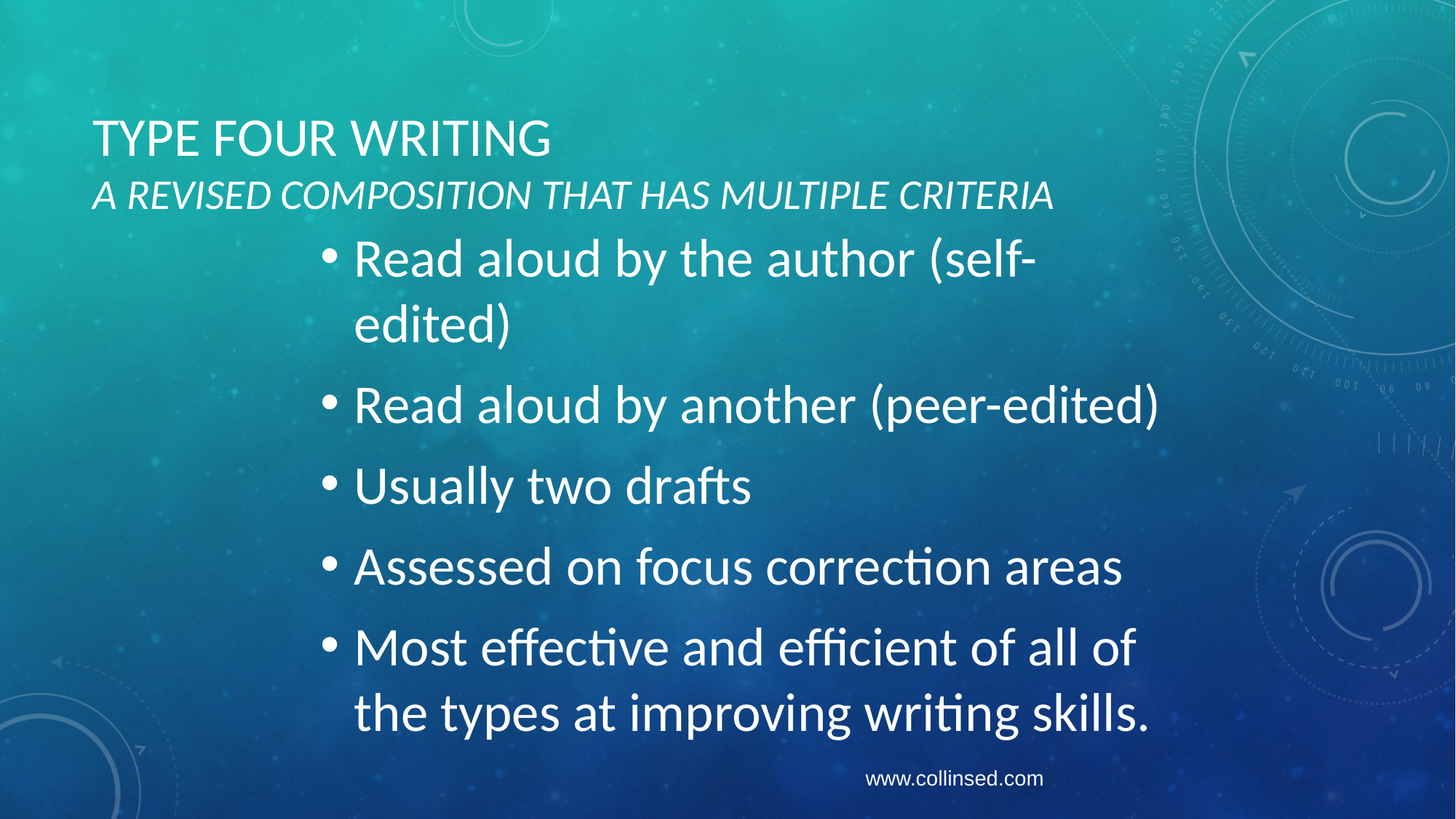

# Type Four Writing A revised composition that has multiple criteria
Read aloud by the author (self-edited)
Read aloud by another (peer-edited)
Usually two drafts
Assessed on focus correction areas
Most effective and efficient of all of the types at improving writing skills.
www.collinsed.com